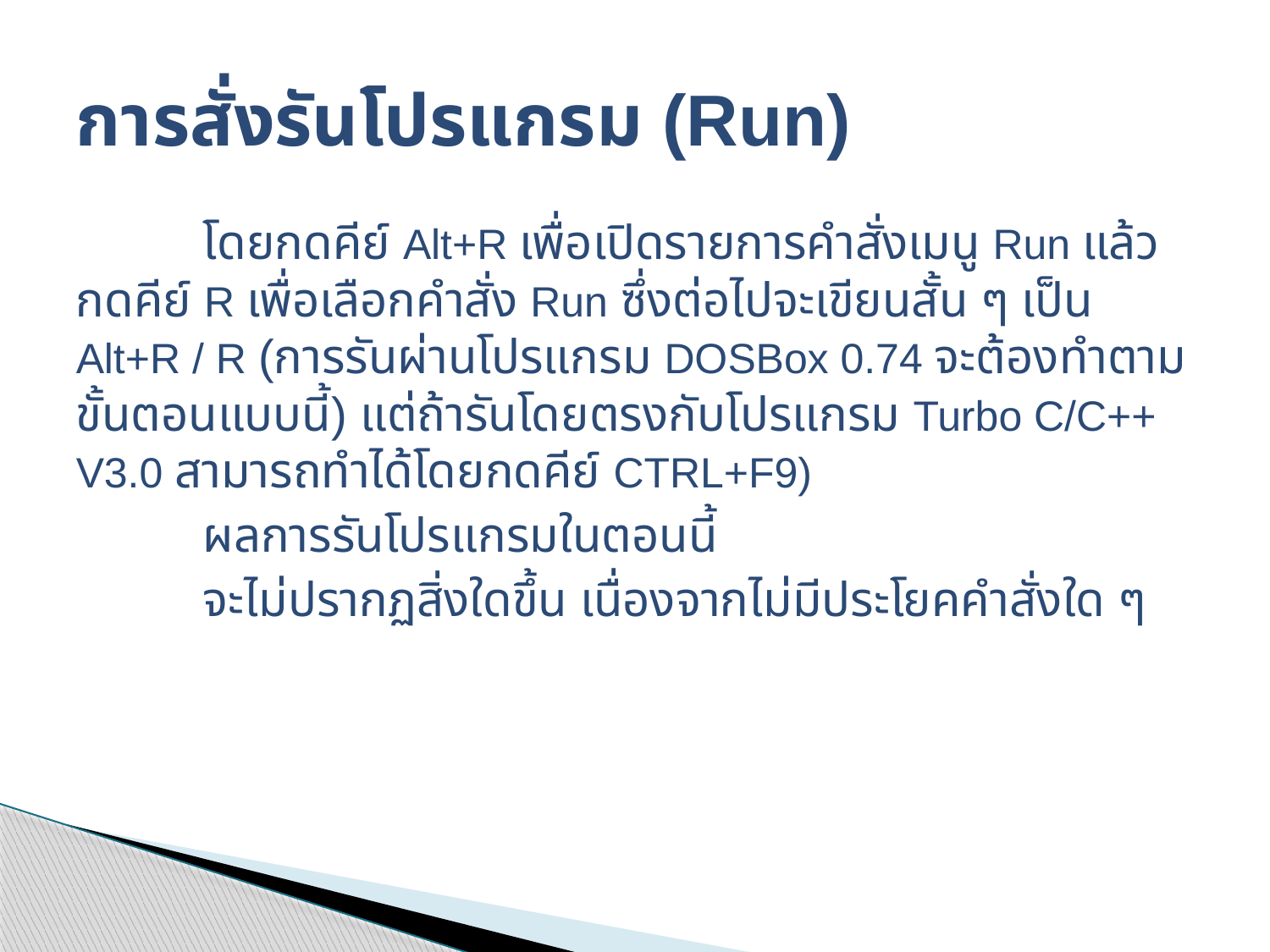

# การสั่งรันโปรแกรม (Run)
	โดยกดคีย์ Alt+R เพื่อเปิดรายการคำสั่งเมนู Run แล้วกดคีย์ R เพื่อเลือกคำสั่ง Run ซึ่งต่อไปจะเขียนสั้น ๆ เป็น Alt+R / R (การรันผ่านโปรแกรม DOSBox 0.74 จะต้องทำตามขั้นตอนแบบนี้) แต่ถ้ารันโดยตรงกับโปรแกรม Turbo C/C++ V3.0 สามารถทำได้โดยกดคีย์ CTRL+F9)
	ผลการรันโปรแกรมในตอนนี้
	จะไม่ปรากฏสิ่งใดขึ้น เนื่องจากไม่มีประโยคคำสั่งใด ๆ